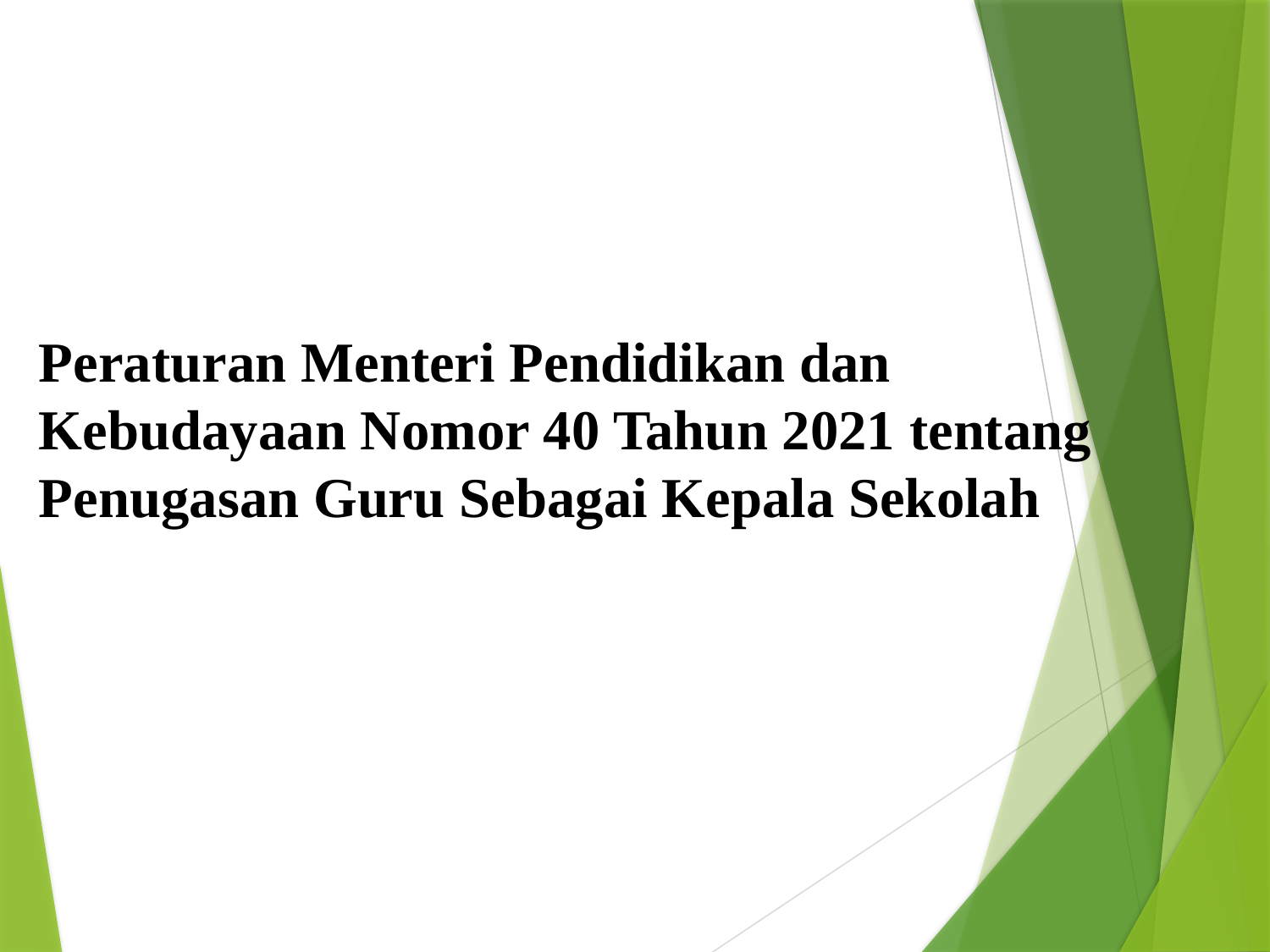

# Peraturan Menteri Pendidikan dan Kebudayaan Nomor 40 Tahun 2021 tentang Penugasan Guru Sebagai Kepala Sekolah